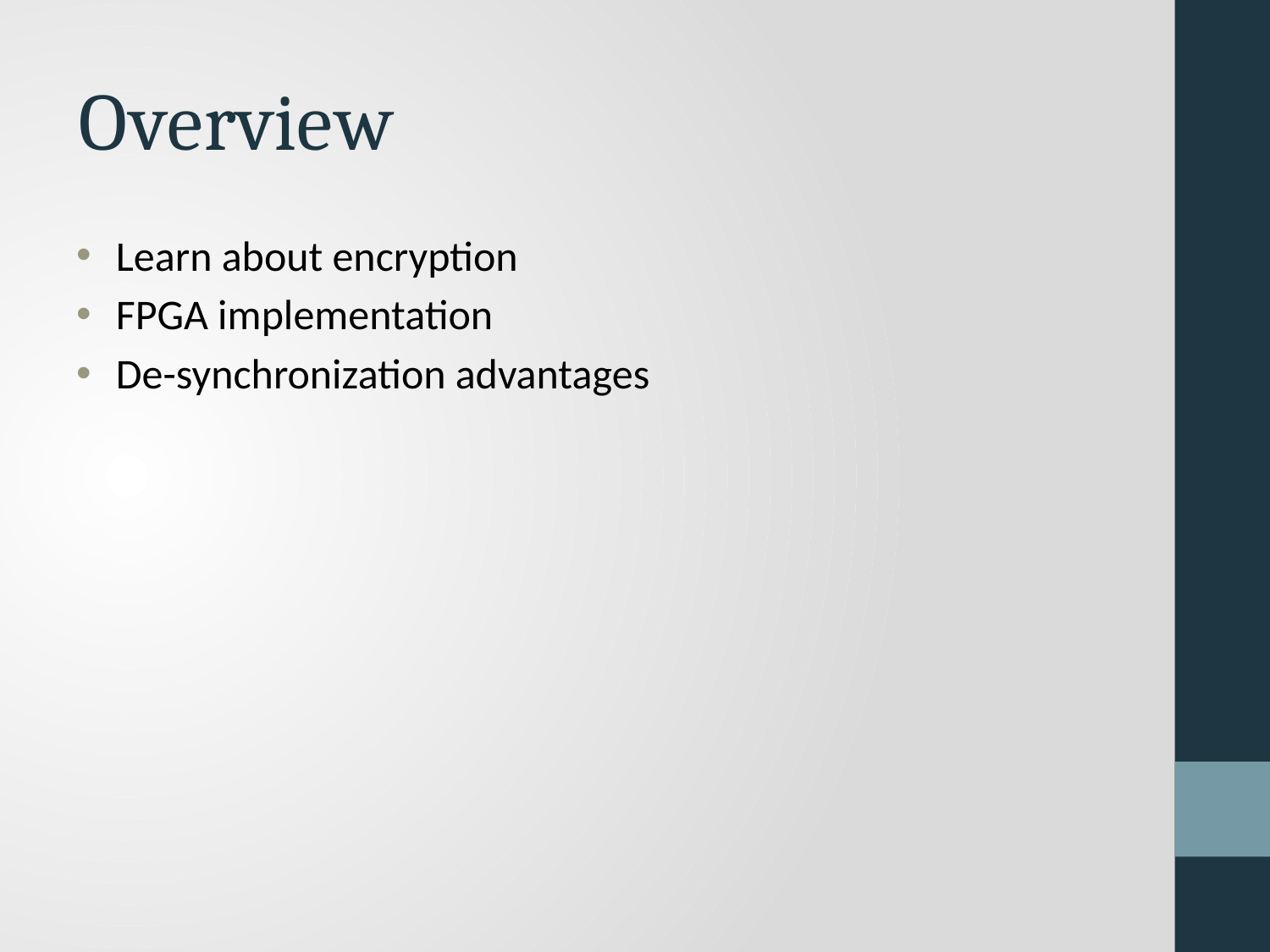

# Overview
Learn about encryption
FPGA implementation
De-synchronization advantages